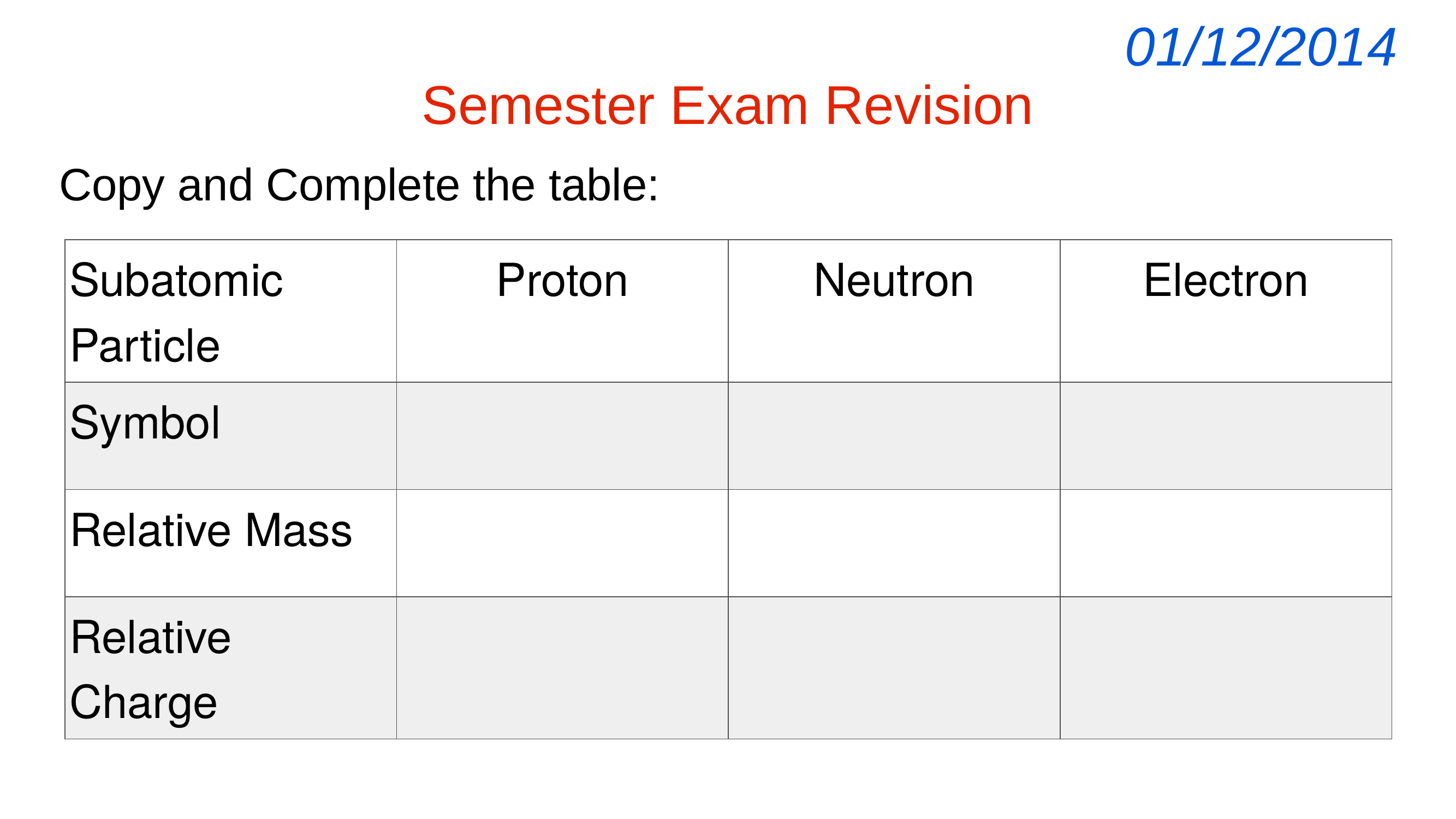

| 01/12/2014 |
| --- |
Semester Exam Revision
Copy and Complete the table:
| Subatomic Particle | Proton | Neutron | Electron |
| --- | --- | --- | --- |
| Symbol |  |  |  |
| Relative Mass |  |  |  |
| Relative Charge |  |  |  |